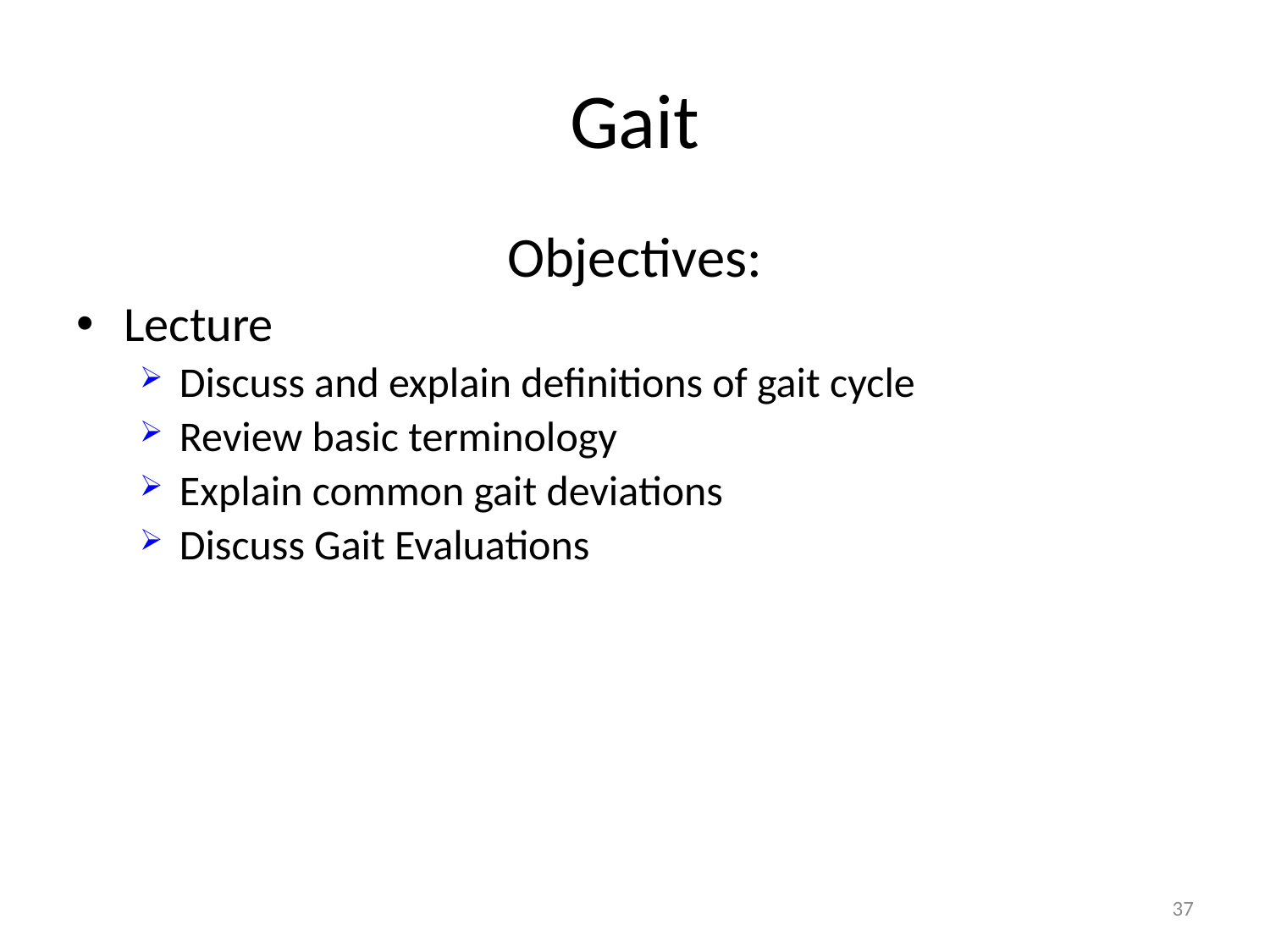

# Gait
Objectives:
Lecture
Discuss and explain definitions of gait cycle
Review basic terminology
Explain common gait deviations
Discuss Gait Evaluations

37